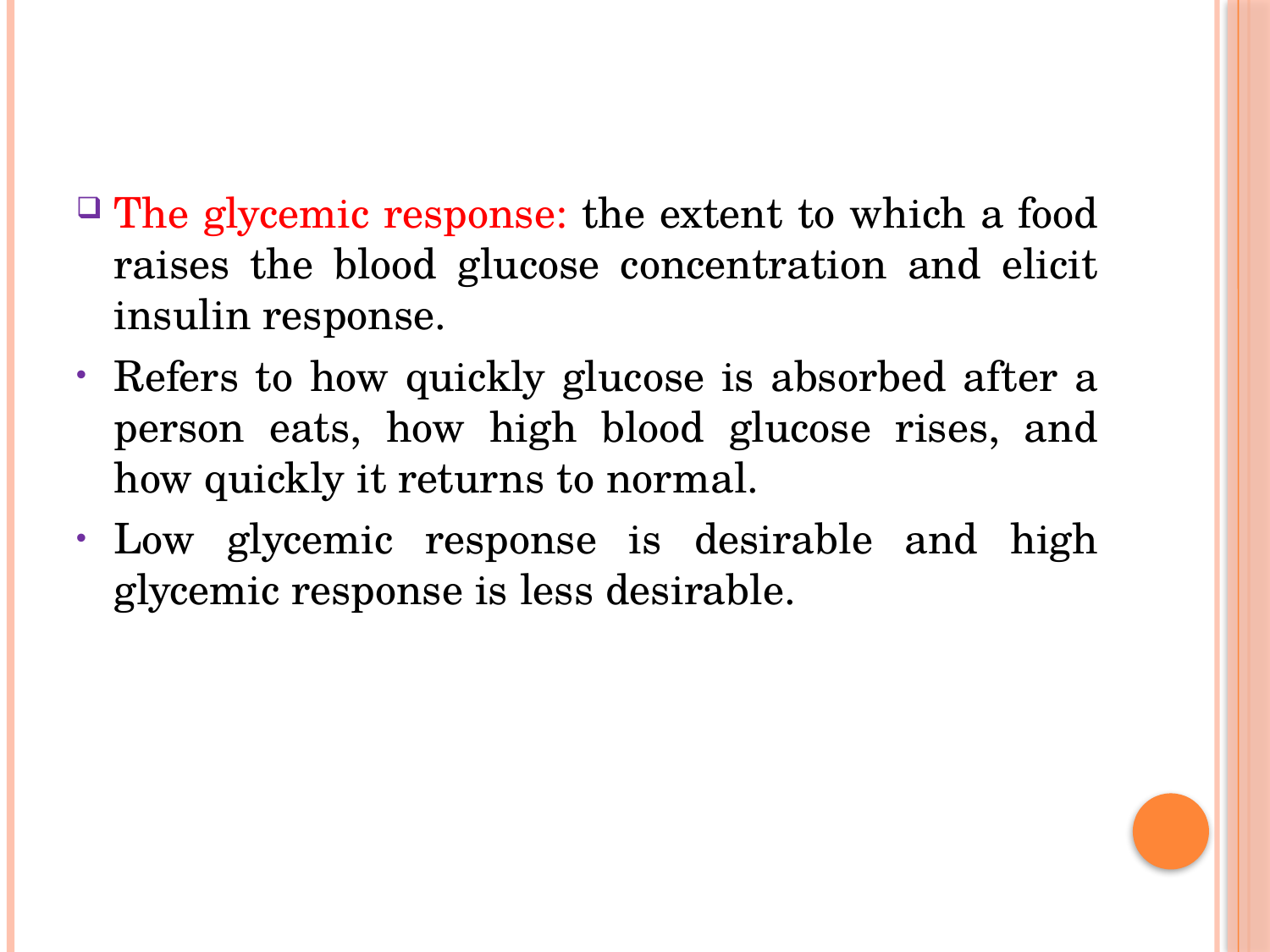

The glycemic response: the extent to which a food raises the blood glucose concentration and elicit insulin response.
Refers to how quickly glucose is absorbed after a person eats, how high blood glucose rises, and how quickly it returns to normal.
Low glycemic response is desirable and high glycemic response is less desirable.